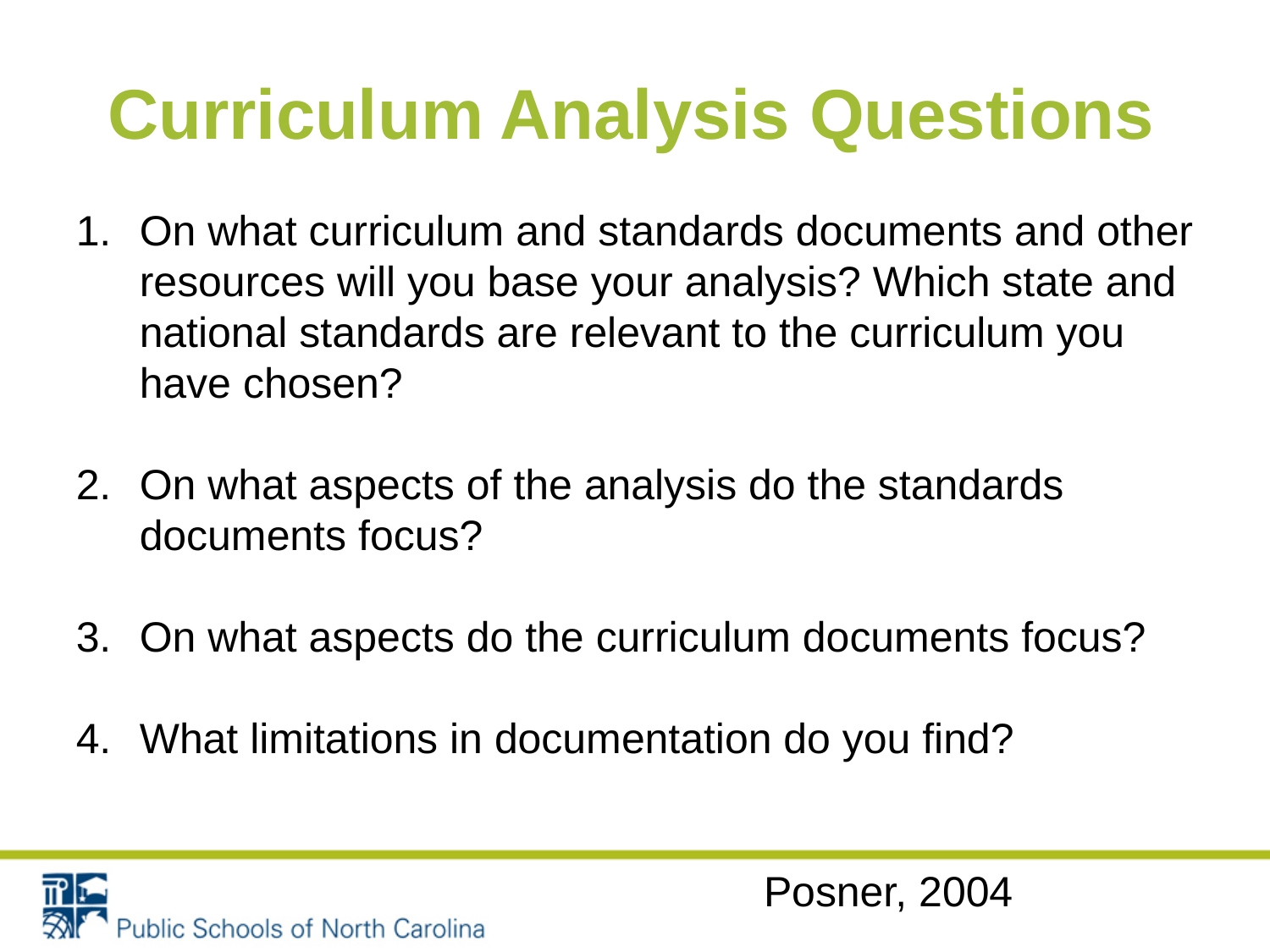

# Curriculum Analysis Questions
On what curriculum and standards documents and other resources will you base your analysis? Which state and national standards are relevant to the curriculum you have chosen?

On what aspects of the analysis do the standards documents focus?

On what aspects do the curriculum documents focus?

What limitations in documentation do you find?

Posner, 2004